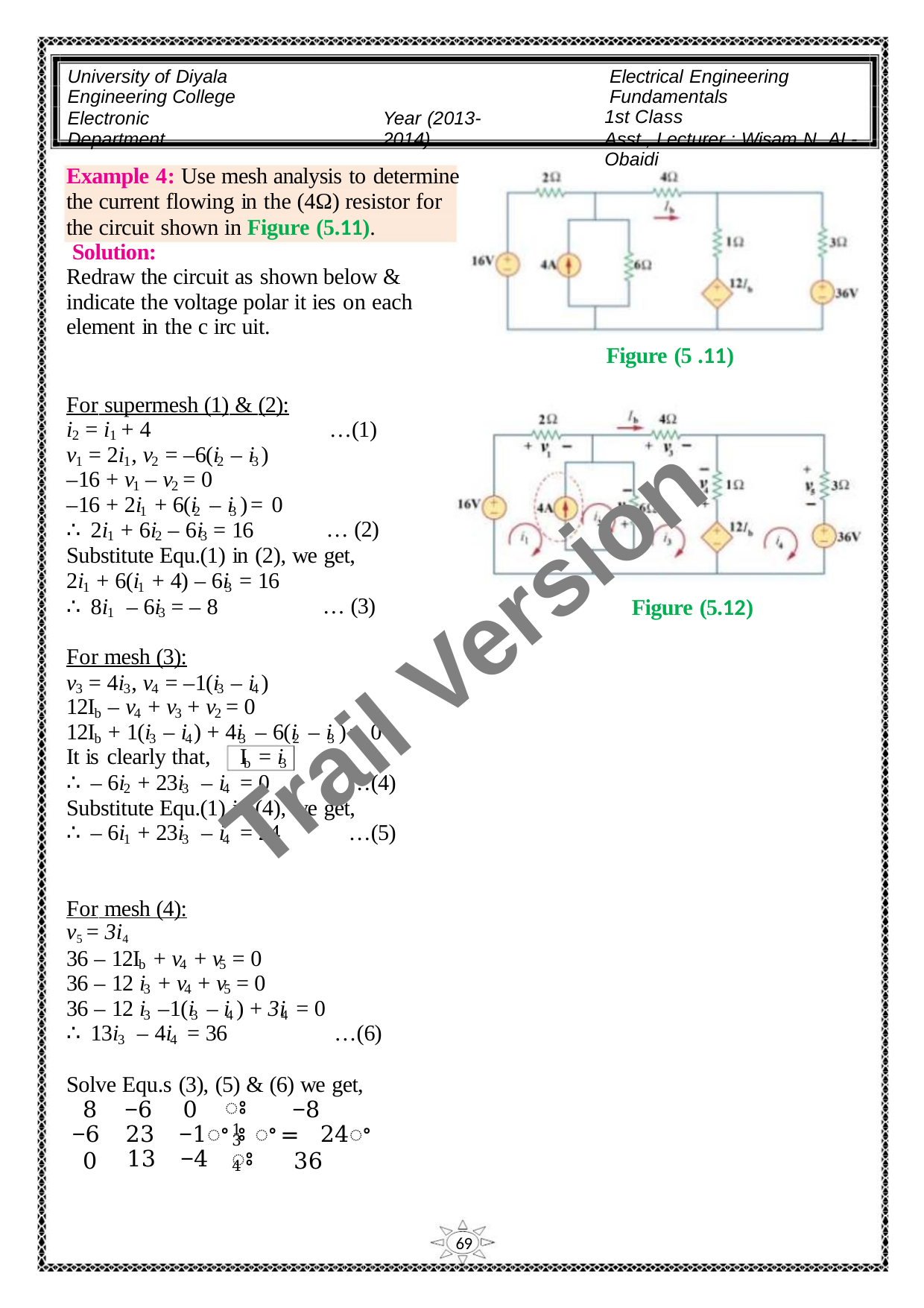

University of Diyala
Engineering College
Electronic Department
Electrical Engineering Fundamentals
1st Class
Asst., Lecturer : Wisam N. AL-Obaidi
Year (2013-2014)
Example 4: Use mesh analysis to determine
the current flowing in the (4Ω) resistor for
the circuit shown in Figure (5.11).
Solution:
Redraw the circuit as shown below &
indicate the voltage polar it ies on each
element in the c irc uit.
Figure (5 .11)
For supermesh (1) & (2):
i = i + 4
…(1)
2
1
v = 2i , v = –6(i – i )
1
1
2
2
3
–16 + v – v = 0
1
2
–16 + 2i + 6(i – i )= 0
1
2
3
∴ 2i + 6i – 6i = 16
… (2)
1
2
3
Substitute Equ.(1) in (2), we get,
2i + 6(i + 4) – 6i = 16
1
1
3
Trail Version
Trail Version
Trail Version
Trail Version
Trail Version
Trail Version
Trail Version
Trail Version
Trail Version
Trail Version
Trail Version
Trail Version
Trail Version
Figure (5.12)
∴ 8i – 6i = – 8
… (3)
1
3
For mesh (3):
v = 4i , v = –1(i – i )
3
3
4
3
4
12I – v + v + v = 0
b
4
3
2
12I + 1(i – i ) + 4i – 6(i – i )= 0
b
3
4
3
2
3
It is clearly that, I = i
b
3
∴ – 6i + 23i – i = 0
…(4)
…(5)
2
3
4
Substitute Equ.(1) in (4), we get,
∴ – 6i + 23i – i = 24
1
3
4
For mesh (4):
v5 = 3i4
36 – 12I + v + v = 0
b
4
5
36 – 12 i + v + v = 0
3
4
5
36 – 12 i –1(i – i ) + 3i = 0
3
3
4
4
∴ 13i – 4i = 36
…(6)
3
4
Solve Equ.s (3), (5) & (6) we get,
−6 −8
 −6 23 −1ꢀ ꢁ ꢀ = 24ꢀ
ꢁ
1
8
0
3
13 −4 ꢁ
0
36
4
69